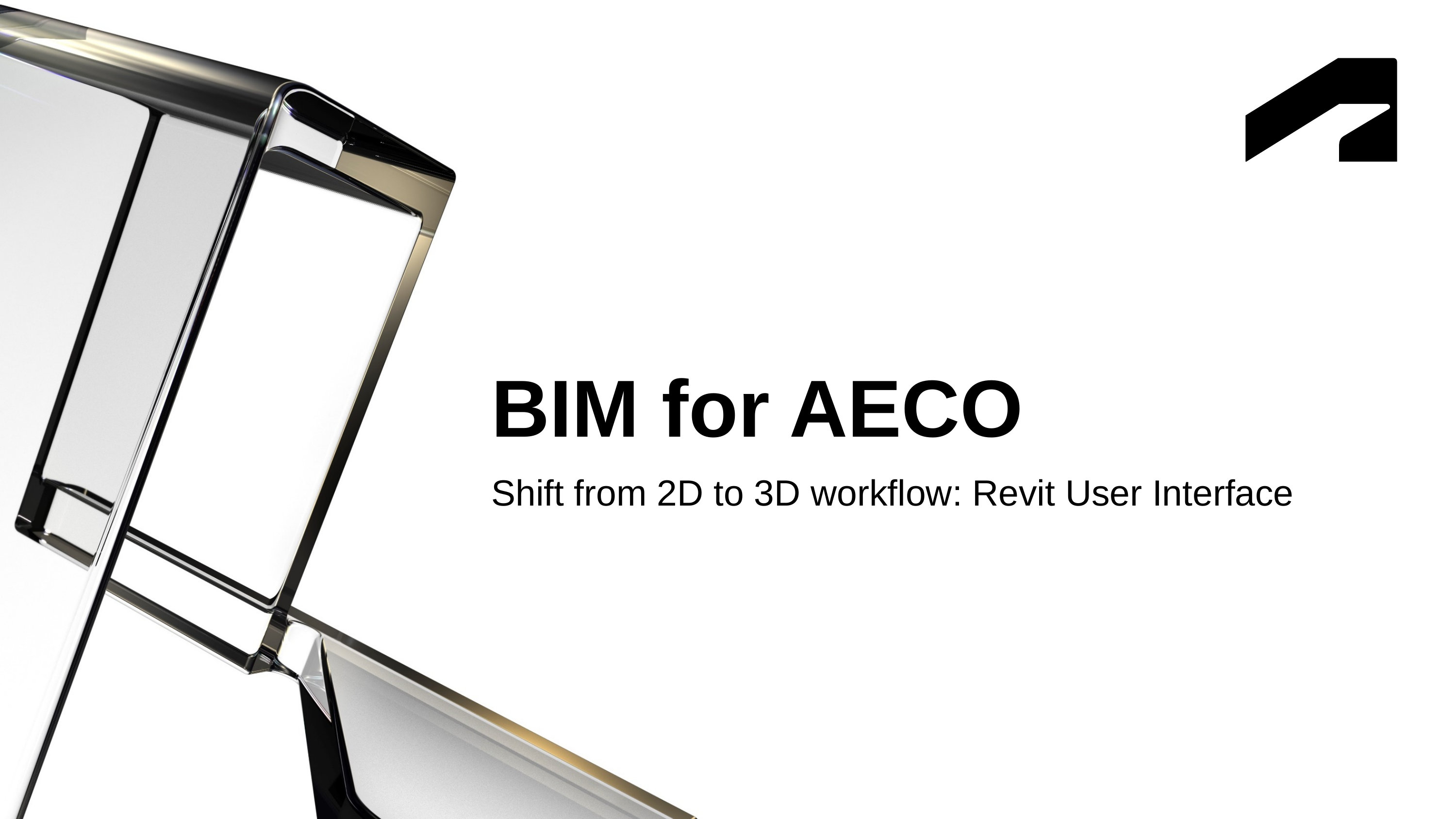

# BIM for AECO
Shift from 2D to 3D workflow: Revit User Interface